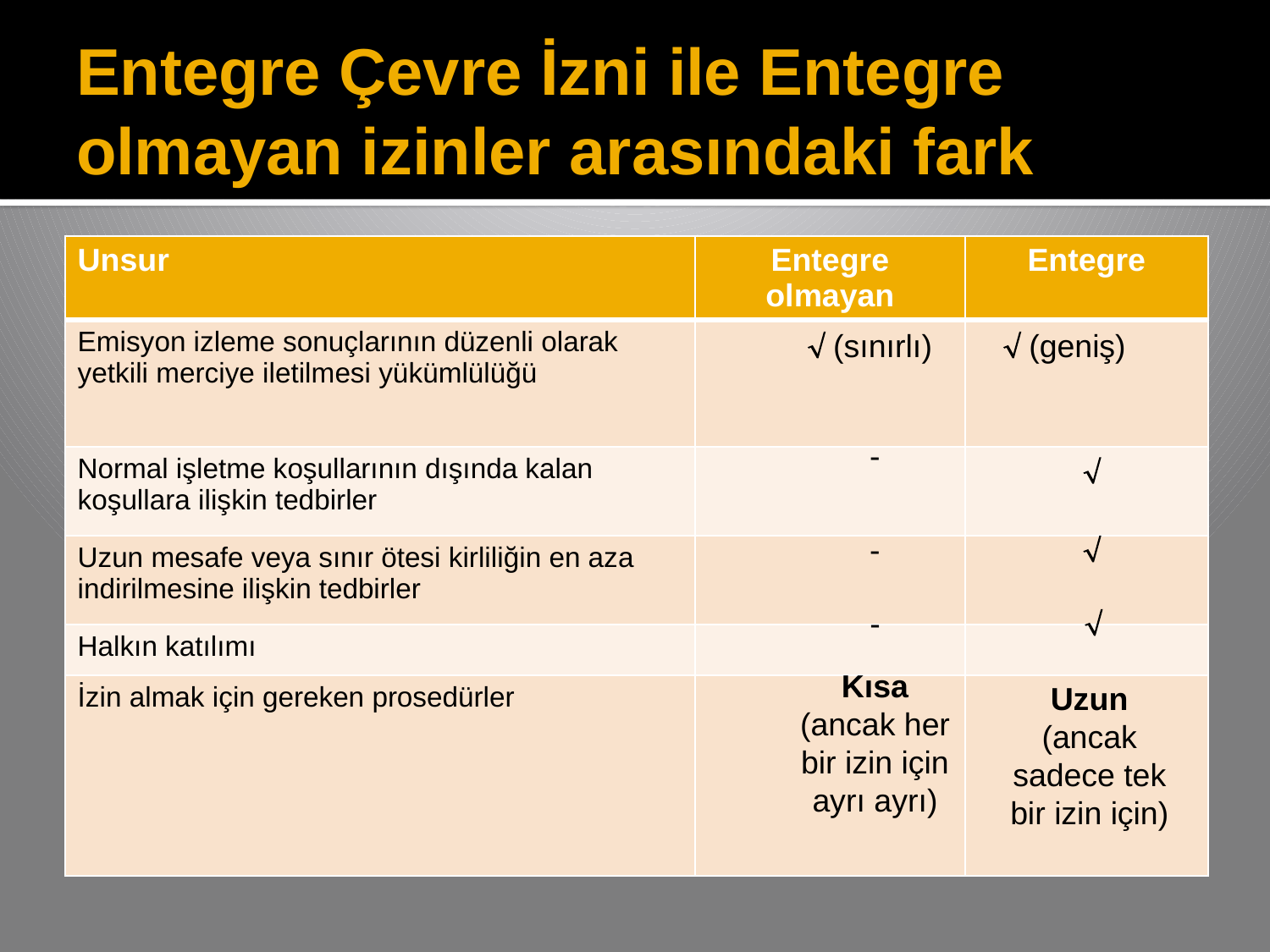

# Entegre Çevre İzni ile Entegre olmayan izinler arasındaki fark
| Unsur | Entegre olmayan | Entegre |
| --- | --- | --- |
| Emisyon izleme sonuçlarının düzenli olarak yetkili merciye iletilmesi yükümlülüğü |  |  |
| Normal işletme koşullarının dışında kalan koşullara ilişkin tedbirler |  |  |
| Uzun mesafe veya sınır ötesi kirliliğin en aza indirilmesine ilişkin tedbirler |  |  |
| Halkın katılımı |  |  |
| İzin almak için gereken prosedürler |  |  |
√ (sınırlı)
√ (geniş)
-
√
-
√
√
-
Kısa (ancak her bir izin için ayrı ayrı)

Uzun (ancak sadece tek bir izin için)